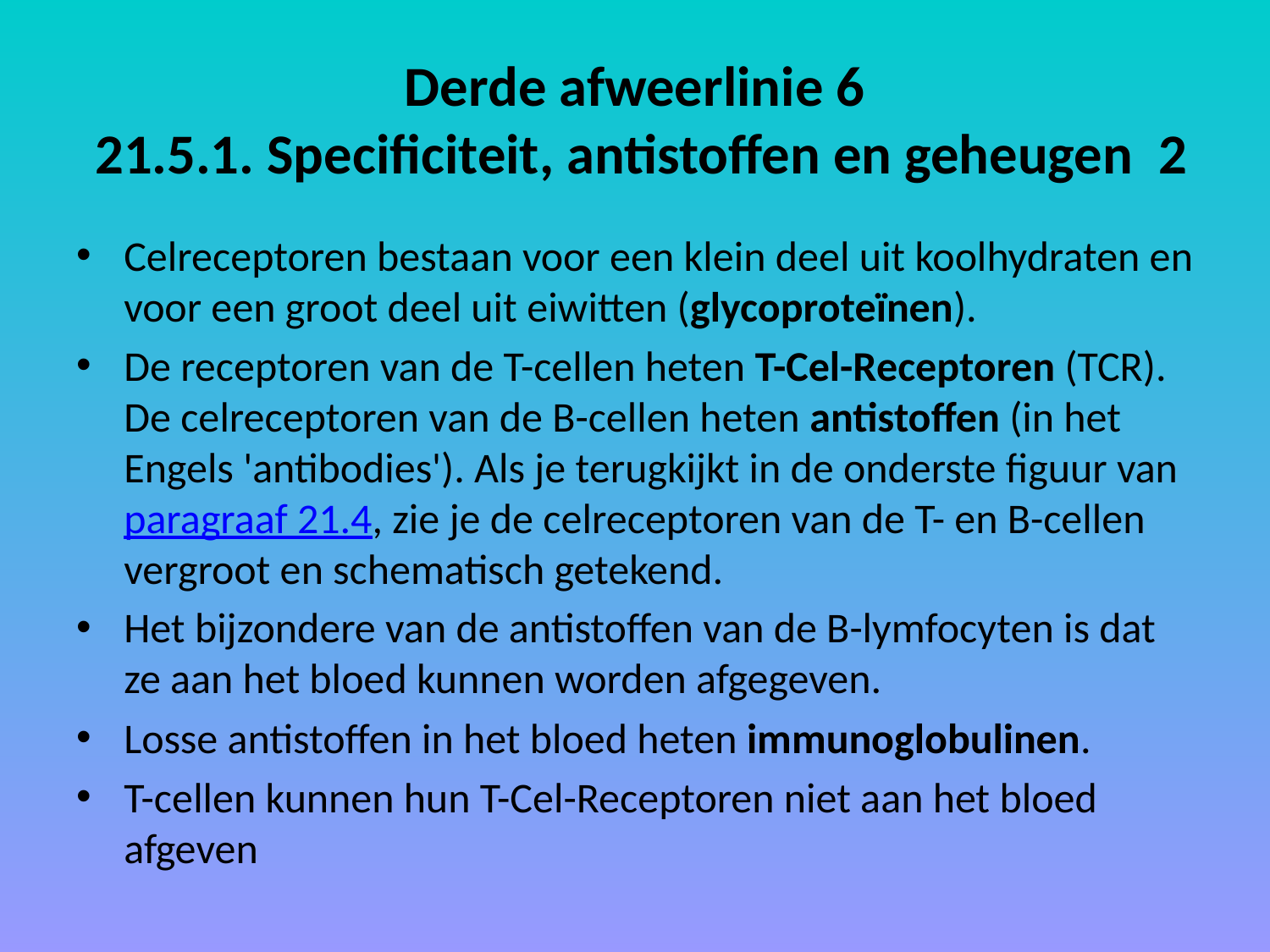

# Derde afweerlinie 6 21.5.1. Specificiteit, antistoffen en geheugen  2
Celreceptoren bestaan voor een klein deel uit koolhydraten en voor een groot deel uit eiwitten (glycoproteïnen).
De receptoren van de T-cellen heten T-Cel-Receptoren (TCR).
De celreceptoren van de B-cellen heten antistoffen (in het Engels 'antibodies'). Als je terugkijkt in de onderste figuur van paragraaf 21.4, zie je de celreceptoren van de T- en B-cellen vergroot en schematisch getekend.
Het bijzondere van de antistoffen van de B-lymfocyten is dat ze aan het bloed kunnen worden afgegeven.
Losse antistoffen in het bloed heten immunoglobulinen.
T-cellen kunnen hun T-Cel-Receptoren niet aan het bloed afgeven